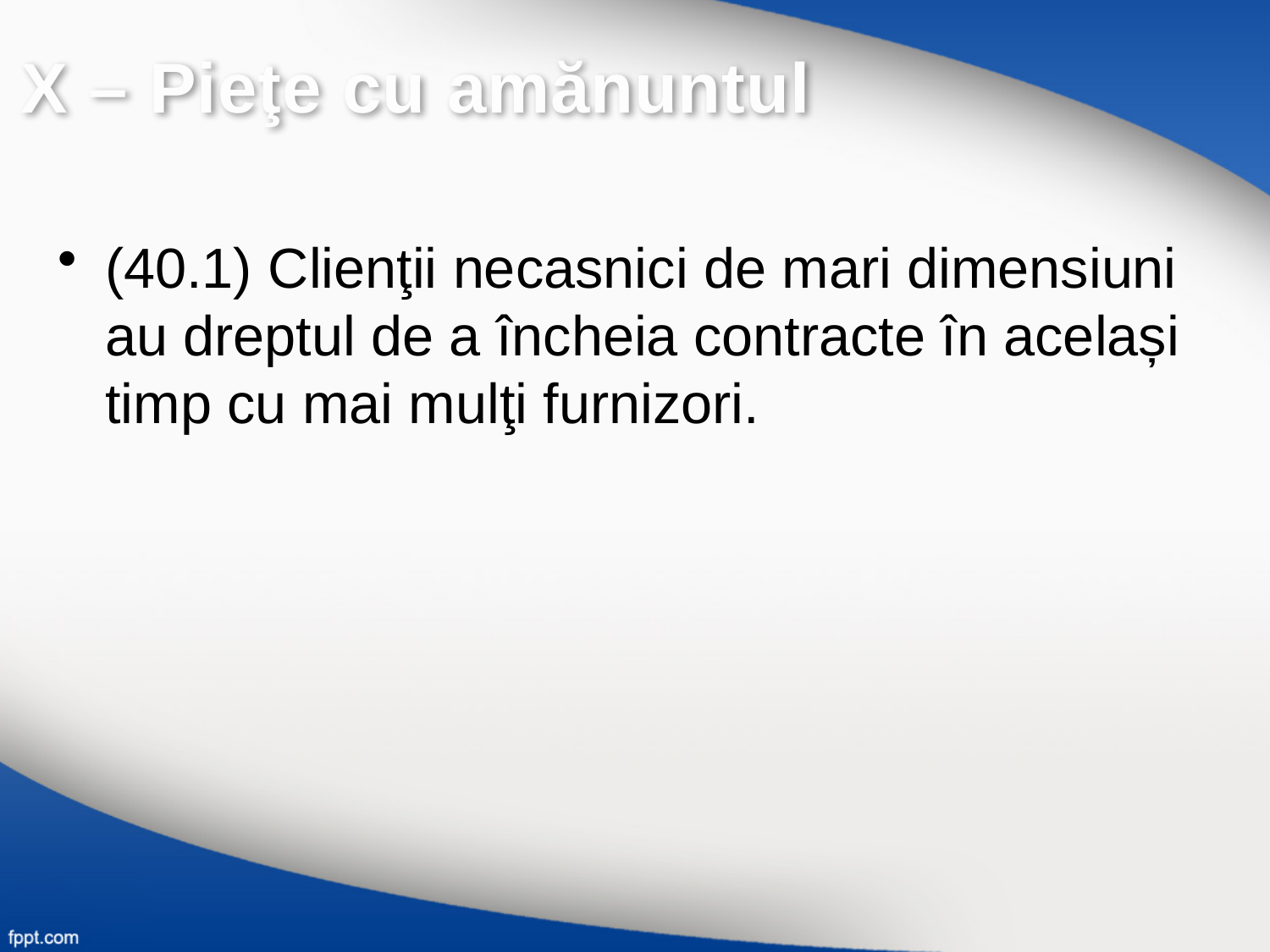

X – Pieţe cu amănuntul

(40.1) Clienţii necasnici de mari dimensiuni au dreptul de a încheia contracte în același timp cu mai mulţi furnizori.